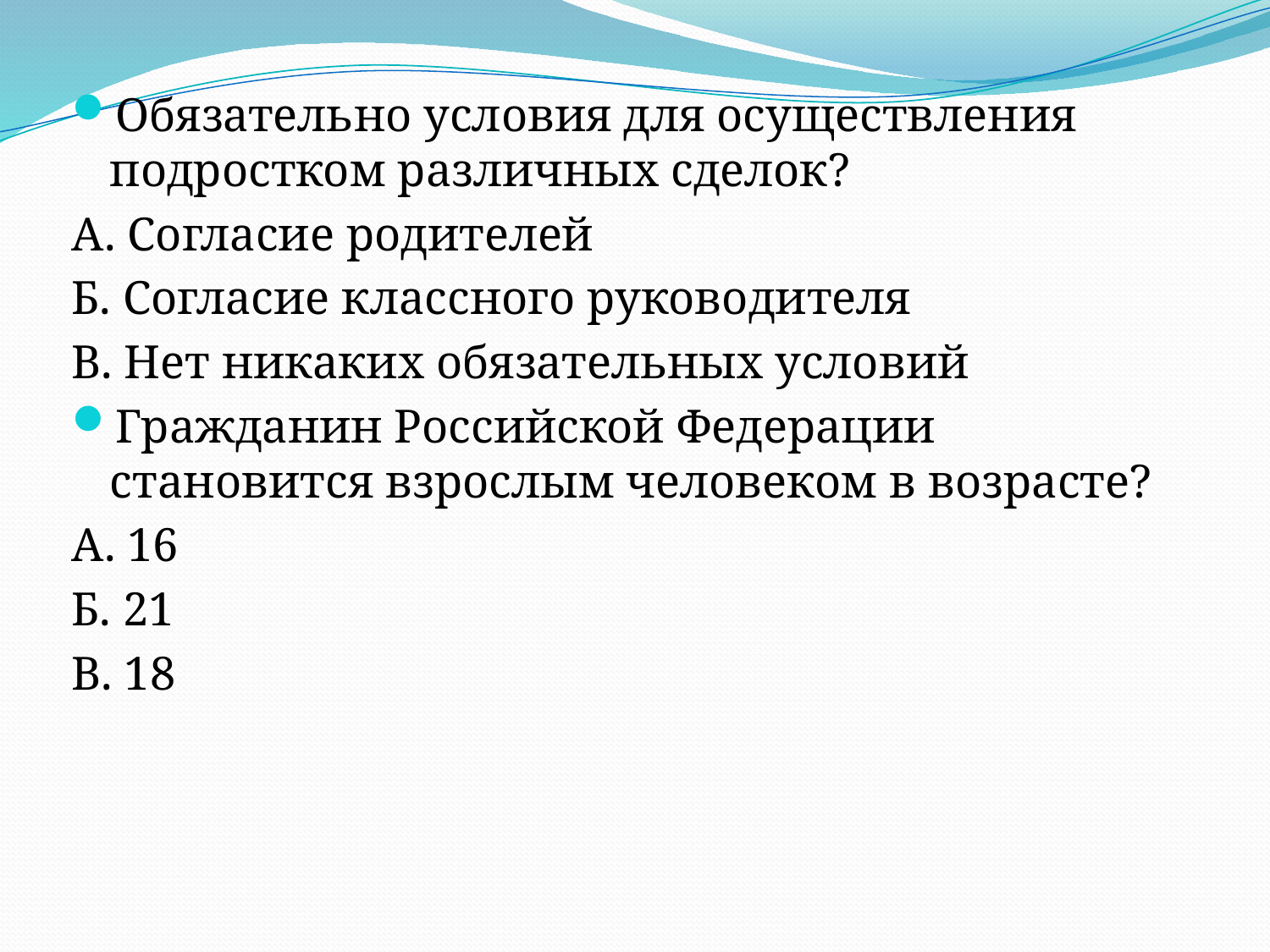

Обязательно условия для осуществления подростком различных сделок?
А. Согласие родителей
Б. Согласие классного руководителя
В. Нет никаких обязательных условий
Гражданин Российской Федерации становится взрослым человеком в возрасте?
А. 16
Б. 21
В. 18